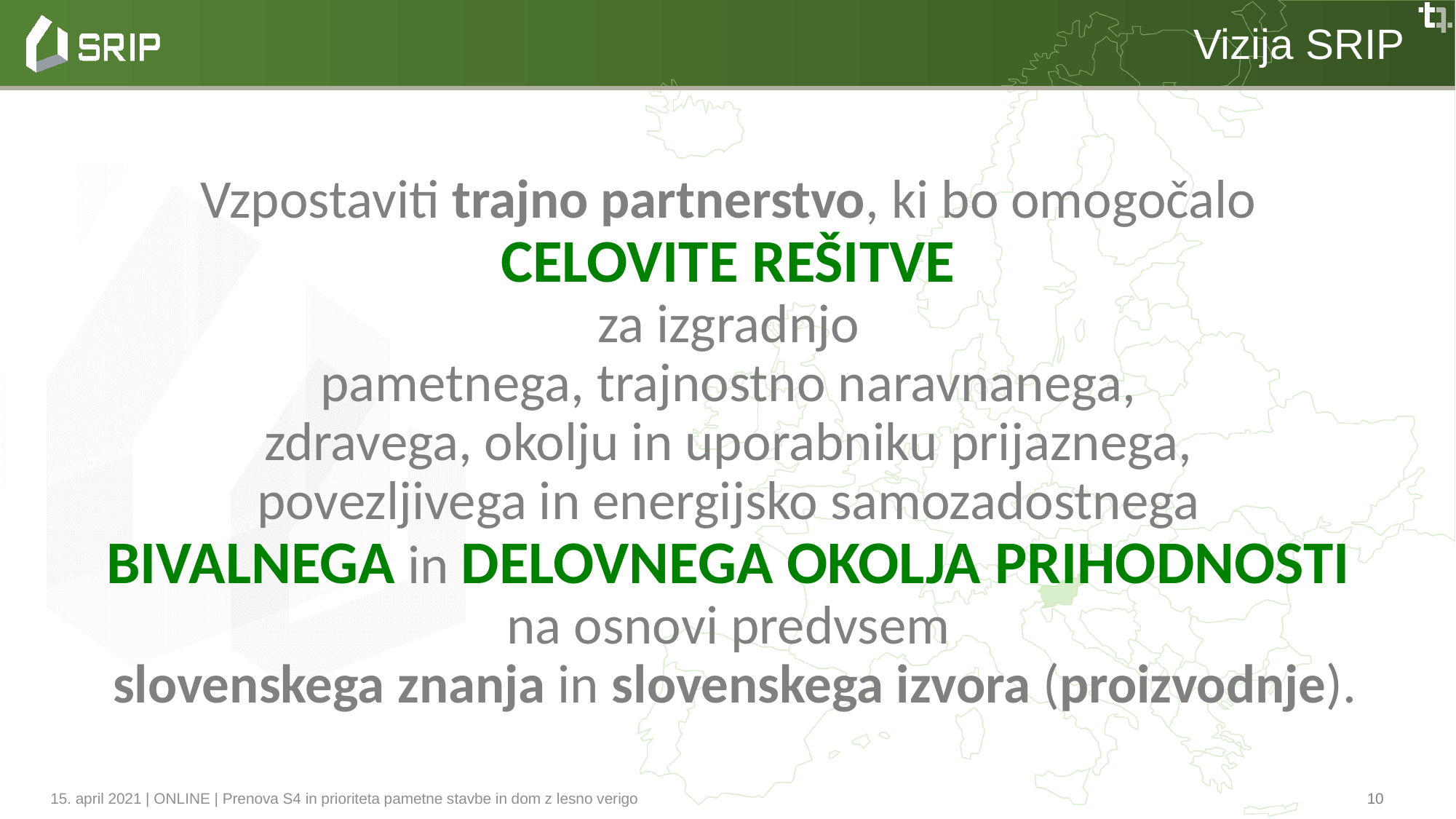

Vizija SRIP
Vzpostaviti trajno partnerstvo, ki bo omogočalo
CELOVITE REŠITVE
za izgradnjo
pametnega, trajnostno naravnanega,
zdravega, okolju in uporabniku prijaznega,
povezljivega in energijsko samozadostnega
BIVALNEGA in DELOVNEGA OKOLJA PRIHODNOSTI
na osnovi predvsem
slovenskega znanja in slovenskega izvora (proizvodnje).
10
15. april 2021 | ONLINE | Prenova S4 in prioriteta pametne stavbe in dom z lesno verigo